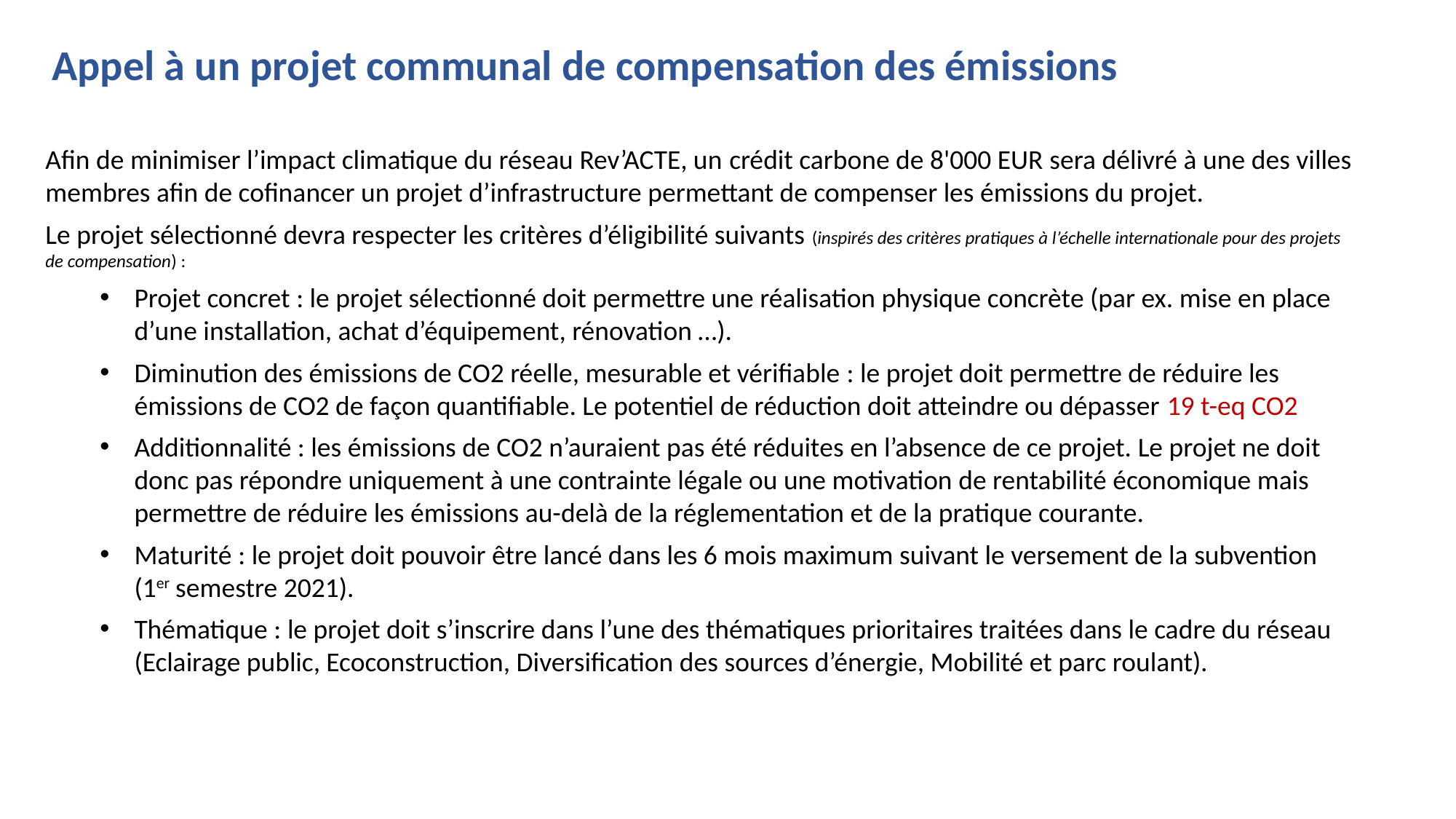

Appel à un projet communal de compensation des émissions
Afin de minimiser l’impact climatique du réseau Rev’ACTE, un crédit carbone de 8'000 EUR sera délivré à une des villes membres afin de cofinancer un projet d’infrastructure permettant de compenser les émissions du projet.
Le projet sélectionné devra respecter les critères d’éligibilité suivants (inspirés des critères pratiques à l’échelle internationale pour des projets de compensation) :
Projet concret : le projet sélectionné doit permettre une réalisation physique concrète (par ex. mise en place d’une installation, achat d’équipement, rénovation …).
Diminution des émissions de CO2 réelle, mesurable et vérifiable : le projet doit permettre de réduire les émissions de CO2 de façon quantifiable. Le potentiel de réduction doit atteindre ou dépasser 19 t-eq CO2
Additionnalité : les émissions de CO2 n’auraient pas été réduites en l’absence de ce projet. Le projet ne doit donc pas répondre uniquement à une contrainte légale ou une motivation de rentabilité économique mais permettre de réduire les émissions au-delà de la réglementation et de la pratique courante.
Maturité : le projet doit pouvoir être lancé dans les 6 mois maximum suivant le versement de la subvention (1er semestre 2021).
Thématique : le projet doit s’inscrire dans l’une des thématiques prioritaires traitées dans le cadre du réseau (Eclairage public, Ecoconstruction, Diversification des sources d’énergie, Mobilité et parc roulant).